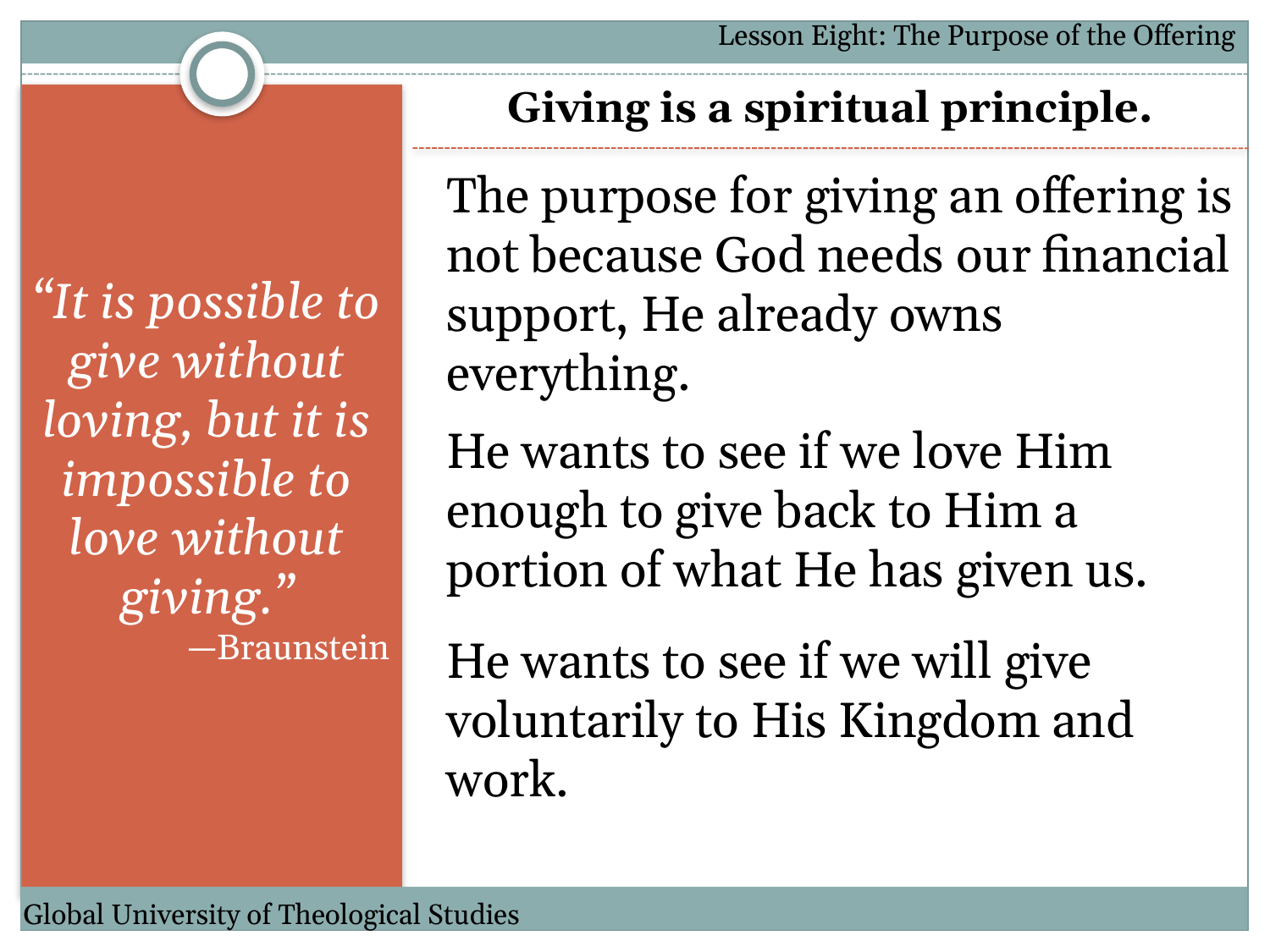

Lesson Eight: The Purpose of the Offering
Giving is a spiritual principle.
The purpose for giving an offering is not because God needs our financial support, He already owns everything.
“It is possible to give without loving, but it is impossible to love without giving.”
—Braunstein
He wants to see if we love Him enough to give back to Him a portion of what He has given us.
He wants to see if we will give voluntarily to His Kingdom and work.
Global University of Theological Studies